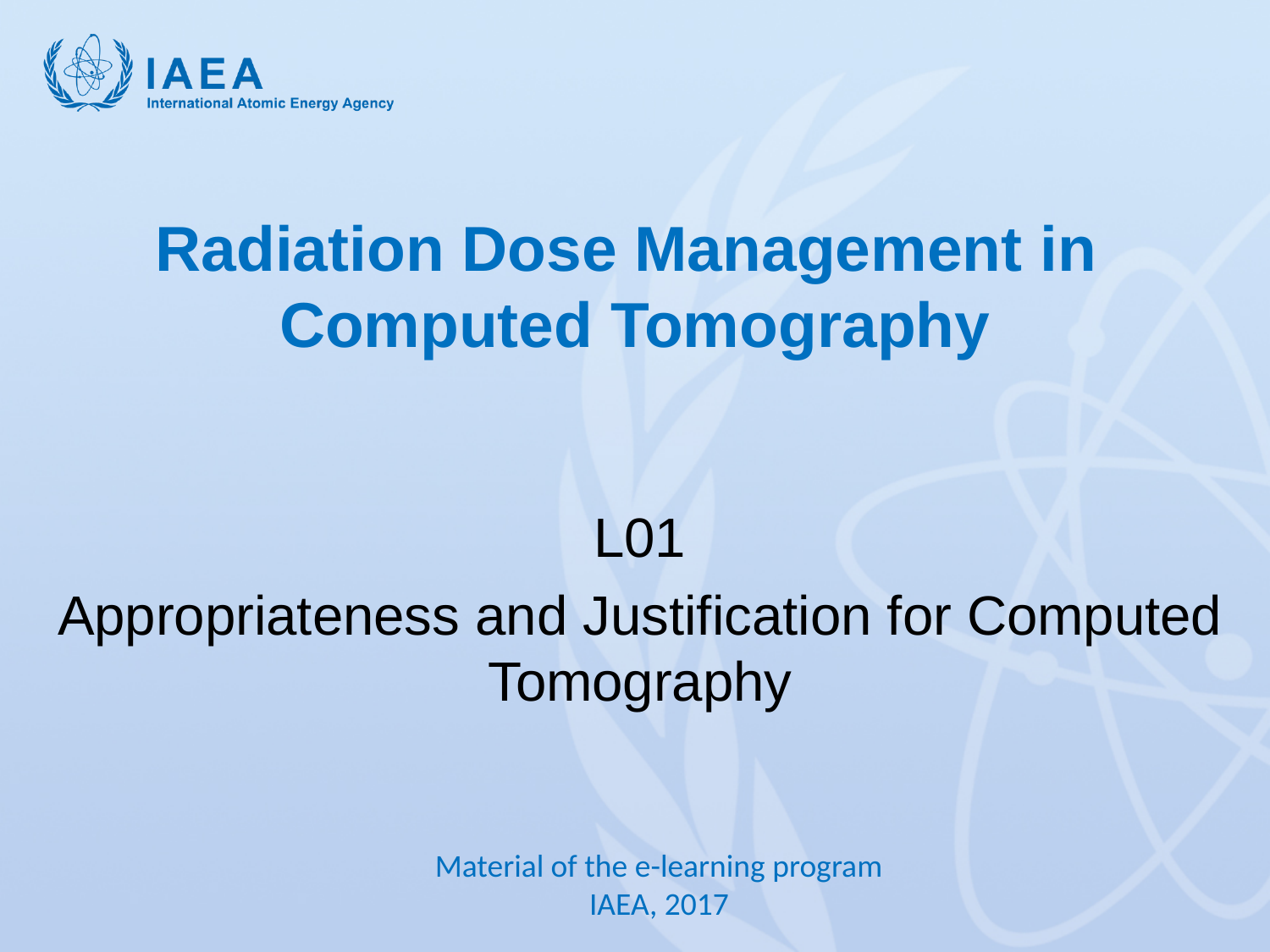

# Radiation Dose Management in Computed Tomography
L01
Appropriateness and Justification for Computed Tomography
Material of the e-learning program
IAEA, 2017